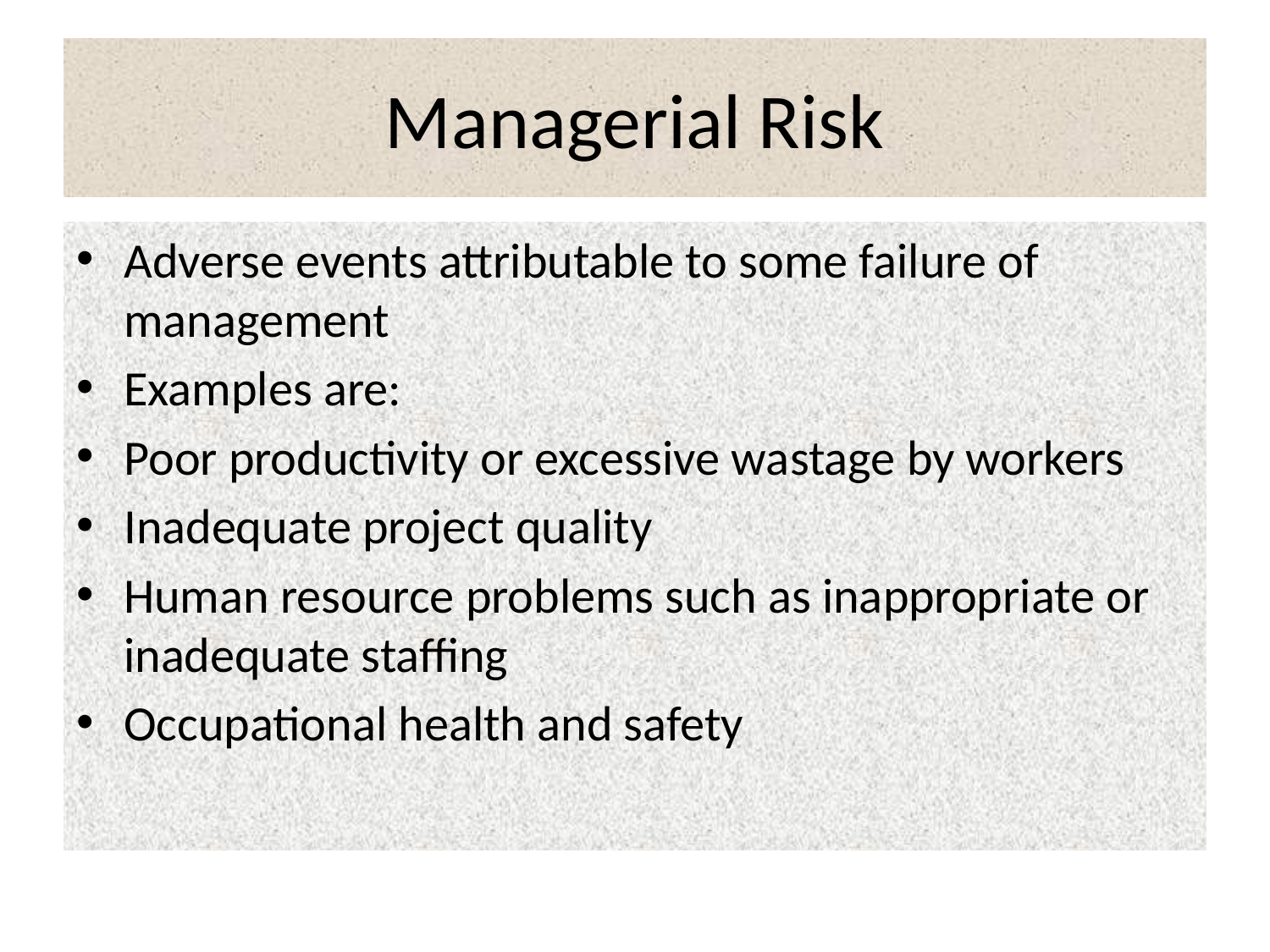

# Managerial Risk
Adverse events attributable to some failure of management
Examples are:
Poor productivity or excessive wastage by workers
Inadequate project quality
Human resource problems such as inappropriate or inadequate staffing
Occupational health and safety